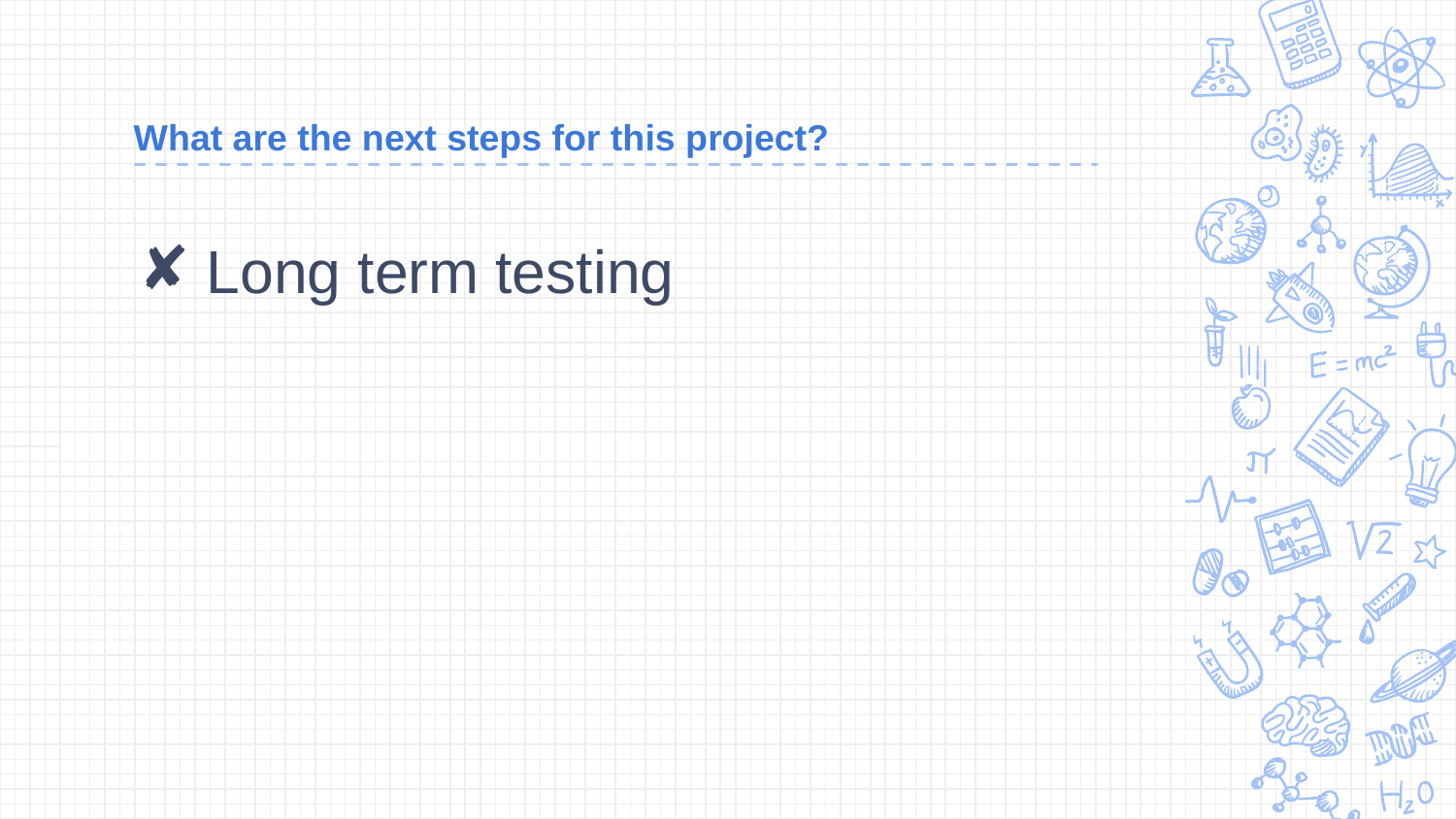

# What are the next steps for this project?
Long term testing